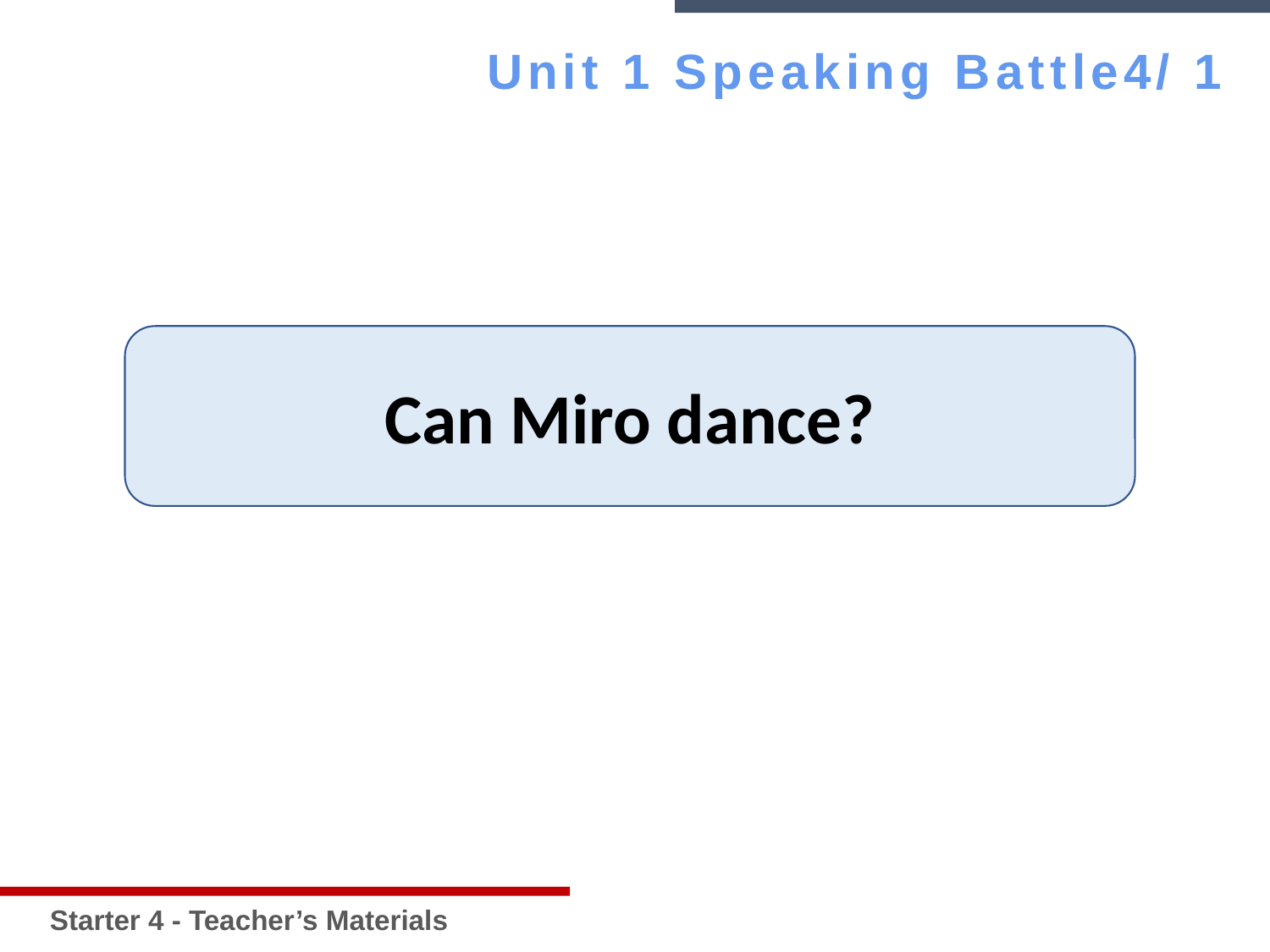

Unit 1 Speaking Battle4/ 1
Starter 4 - Teacher’s Materials
Can Miro dance?